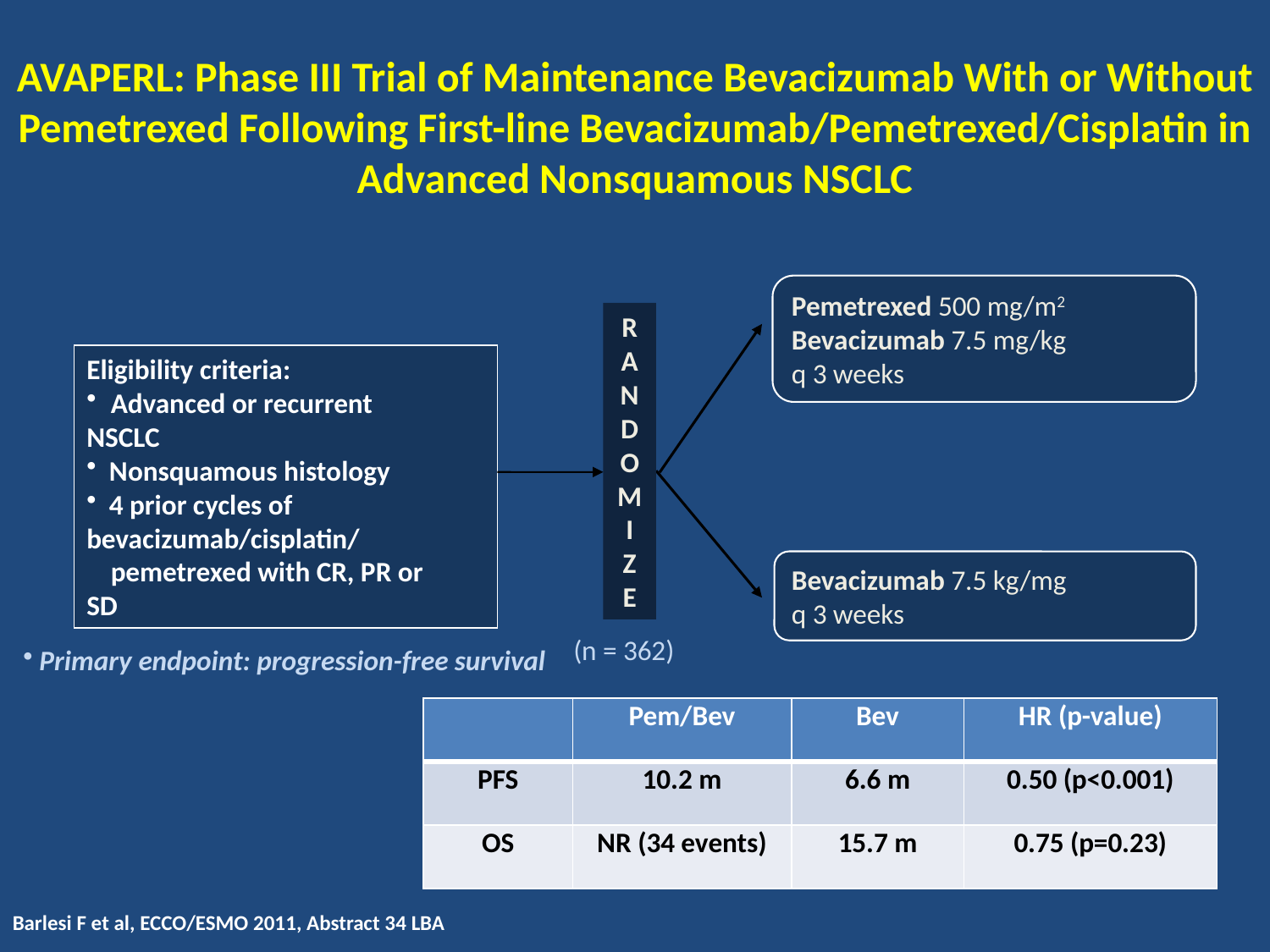

# AVAPERL: Phase III Trial of Maintenance Bevacizumab With or Without Pemetrexed Following First-line Bevacizumab/Pemetrexed/Cisplatin in Advanced Nonsquamous NSCLC
Pemetrexed 500 mg/m2
Bevacizumab 7.5 mg/kg
q 3 weeks
RANDOMI
Z E

Eligibility criteria:
 	Advanced or recurrent 	NSCLC
  Nonsquamous histology
  4 prior cycles of 	bevacizumab/cisplatin/
	pemetrexed with CR, PR or 	SD

Bevacizumab 7.5 kg/mg
q 3 weeks
(n = 362)
 Primary endpoint: progression-free survival
|  | Pem/Bev | Bev | HR (p-value) |
| --- | --- | --- | --- |
| PFS | 10.2 m | 6.6 m | 0.50 (p<0.001) |
| OS | NR (34 events) | 15.7 m | 0.75 (p=0.23) |
Barlesi F et al, ECCO/ESMO 2011, Abstract 34 LBA